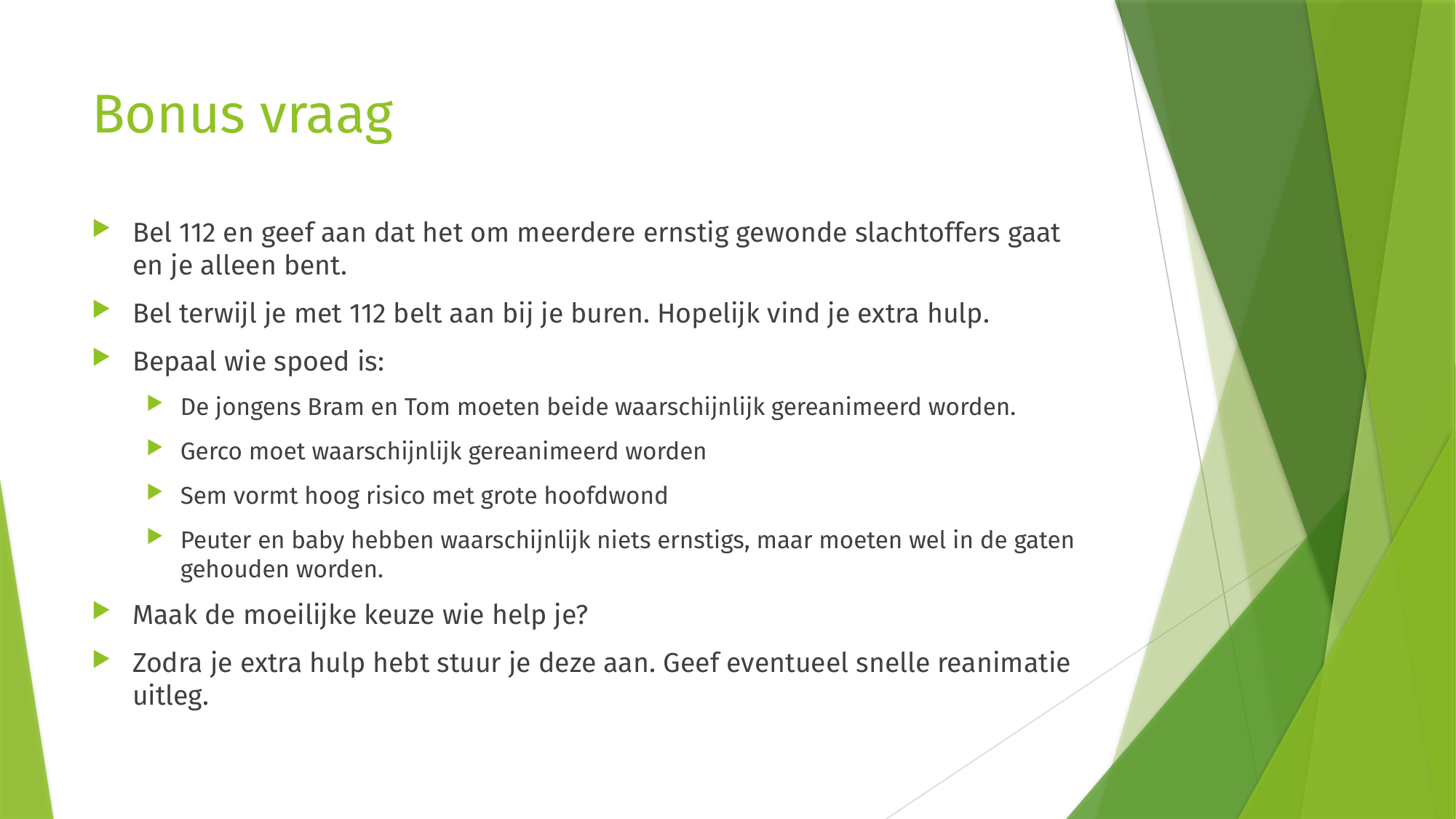

# Bonus vraag
Bel 112 en geef aan dat het om meerdere ernstig gewonde slachtoffers gaat en je alleen bent.
Bel terwijl je met 112 belt aan bij je buren. Hopelijk vind je extra hulp.
Bepaal wie spoed is:
De jongens Bram en Tom moeten beide waarschijnlijk gereanimeerd worden.
Gerco moet waarschijnlijk gereanimeerd worden
Sem vormt hoog risico met grote hoofdwond
Peuter en baby hebben waarschijnlijk niets ernstigs, maar moeten wel in de gaten gehouden worden.
Maak de moeilijke keuze wie help je?
Zodra je extra hulp hebt stuur je deze aan. Geef eventueel snelle reanimatie uitleg.